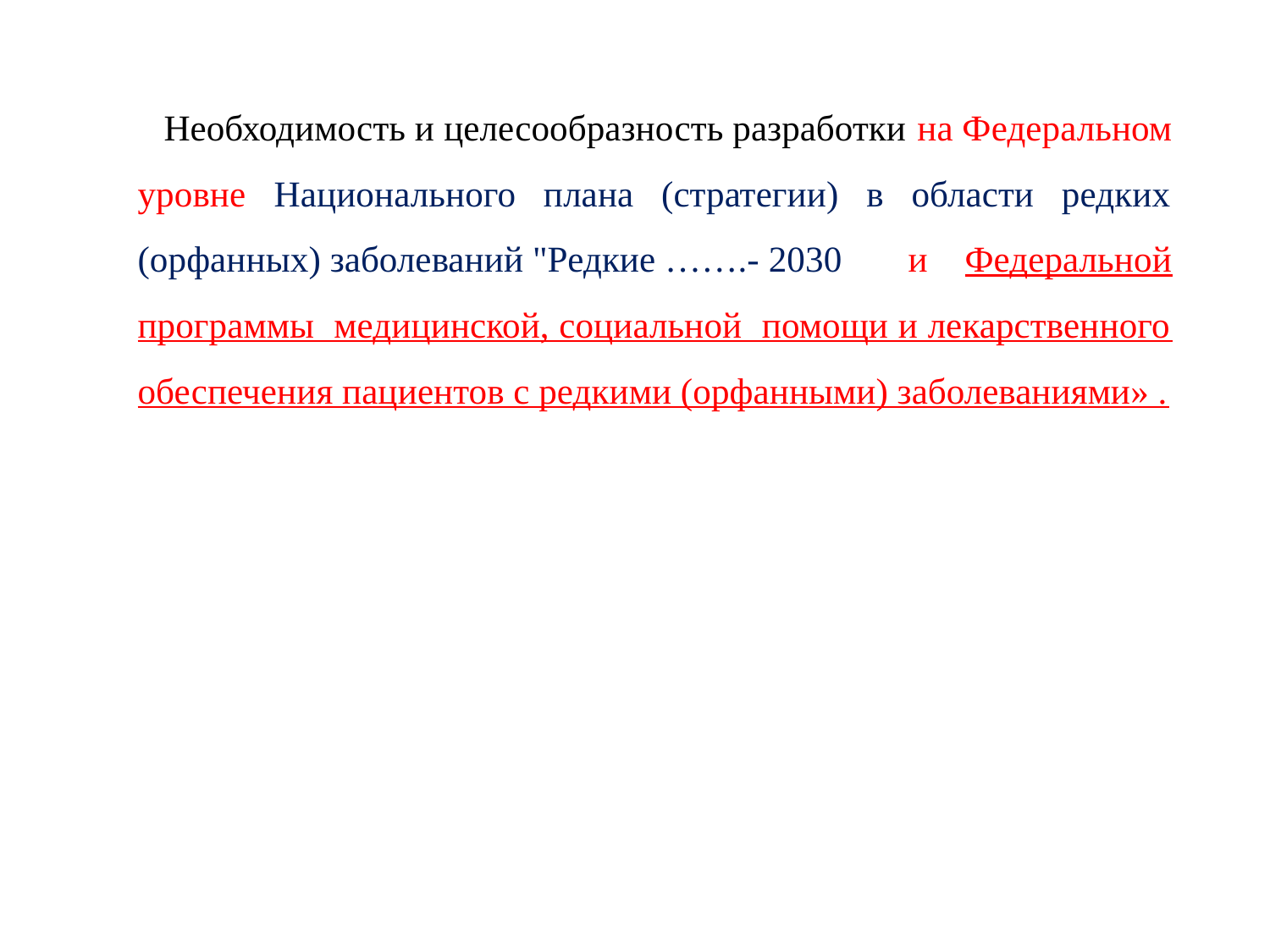

Необходимость и целесообразность разработки на Федеральном уровне Национального плана (стратегии) в области редких (орфанных) заболеваний "Редкие …….- 2030       и    Федеральной программы  медицинской, социальной  помощи и лекарственного обеспечения пациентов с редкими (орфанными) заболеваниями» .